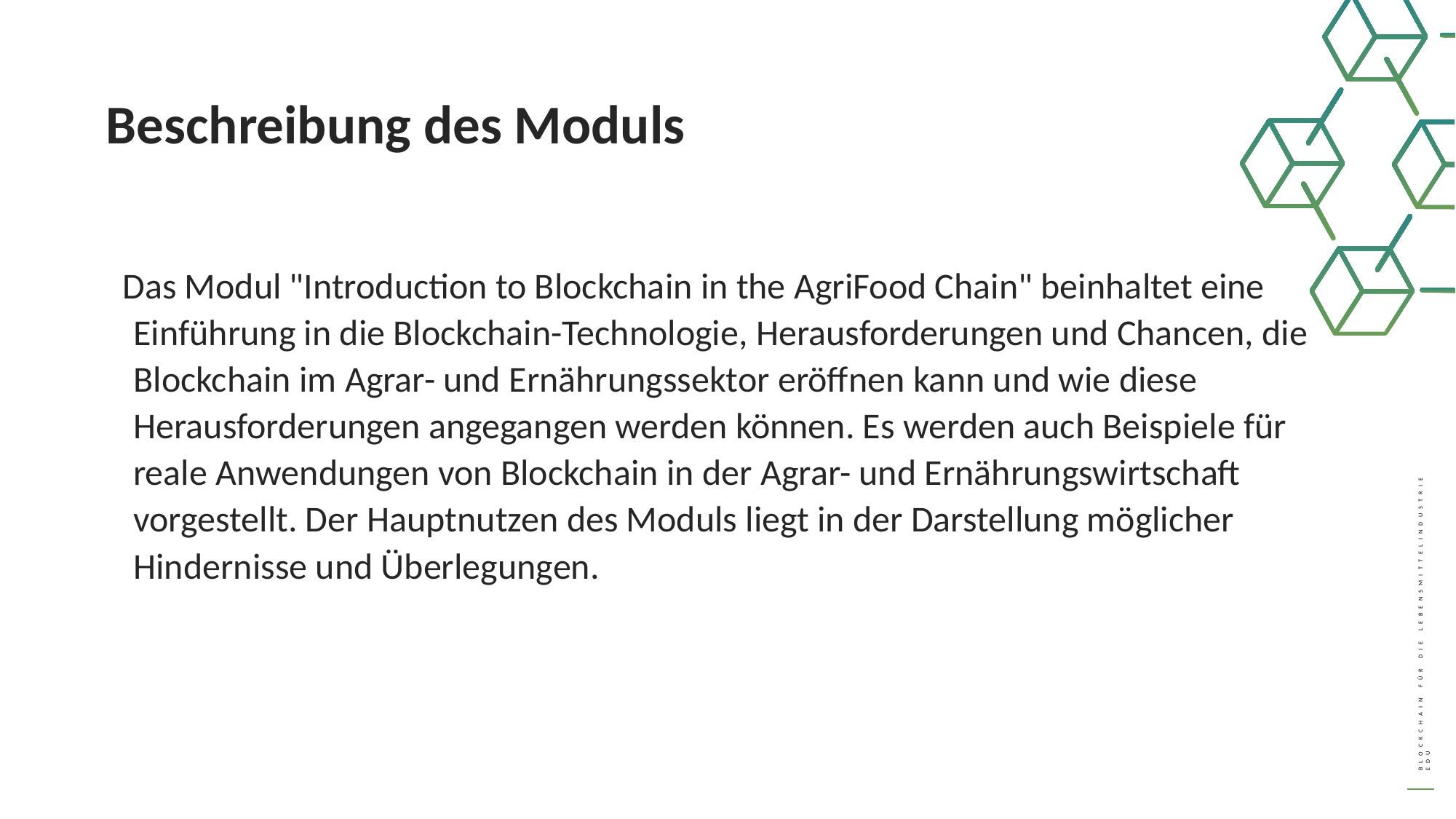

Beschreibung des Moduls
  Das Modul "Introduction to Blockchain in the AgriFood Chain" beinhaltet eine Einführung in die Blockchain-Technologie, Herausforderungen und Chancen, die Blockchain im Agrar- und Ernährungssektor eröffnen kann und wie diese Herausforderungen angegangen werden können. Es werden auch Beispiele für reale Anwendungen von Blockchain in der Agrar- und Ernährungswirtschaft vorgestellt. Der Hauptnutzen des Moduls liegt in der Darstellung möglicher Hindernisse und Überlegungen.